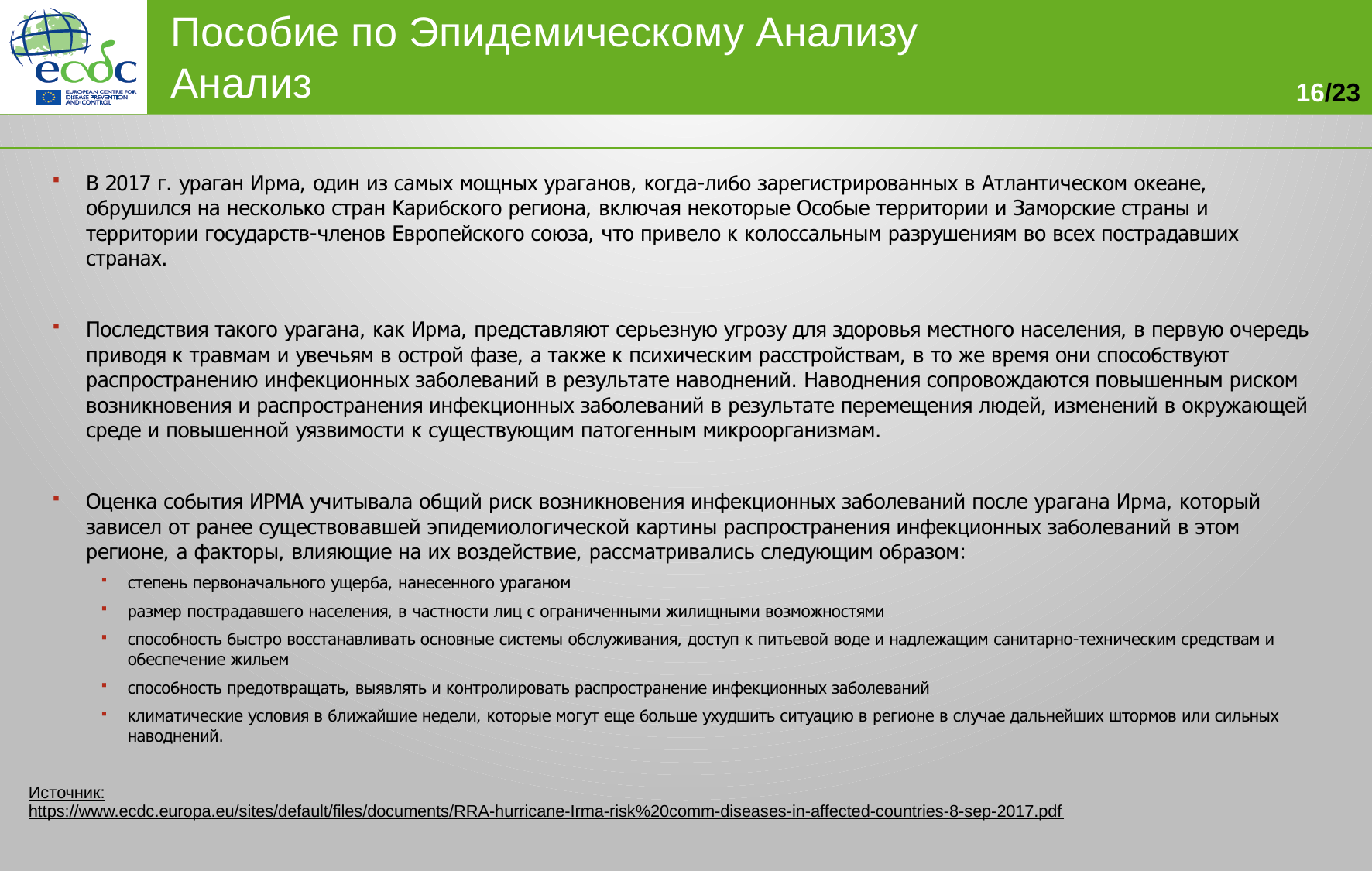

В 2017 г. ураган Ирма, один из самых мощных ураганов, когда-либо зарегистрированных в Атлантическом океане, обрушился на несколько стран Карибского региона, включая некоторые Особые территории и Заморские страны и территории государств-членов Европейского союза, что привело к колоссальным разрушениям во всех пострадавших странах.

Последствия такого урагана, как Ирма, представляют серьезную угрозу для здоровья местного населения, в первую очередь приводя к травмам и увечьям в острой фазе, а также к психическим расстройствам, в то же время они способствуют распространению инфекционных заболеваний в результате наводнений. Наводнения сопровождаются повышенным риском возникновения и распространения инфекционных заболеваний в результате перемещения людей, изменений в окружающей среде и повышенной уязвимости к существующим патогенным микроорганизмам.

Оценка события ИРМА учитывала общий риск возникновения инфекционных заболеваний после урагана Ирма, который зависел от ранее существовавшей эпидемиологической картины распространения инфекционных заболеваний в этом регионе, а факторы, влияющие на их воздействие, рассматривались следующим образом:
степень первоначального ущерба, нанесенного ураганом
размер пострадавшего населения, в частности лиц с ограниченными жилищными возможностями
способность быстро восстанавливать основные системы обслуживания, доступ к питьевой воде и надлежащим санитарно-техническим средствам и обеспечение жильем
способность предотвращать, выявлять и контролировать распространение инфекционных заболеваний
климатические условия в ближайшие недели, которые могут еще больше ухудшить ситуацию в регионе в случае дальнейших штормов или сильных наводнений.
Источник:
https://www.ecdc.europa.eu/sites/default/files/documents/RRA-hurricane-Irma-risk%20comm-diseases-in-affected-countries-8-sep-2017.pdf